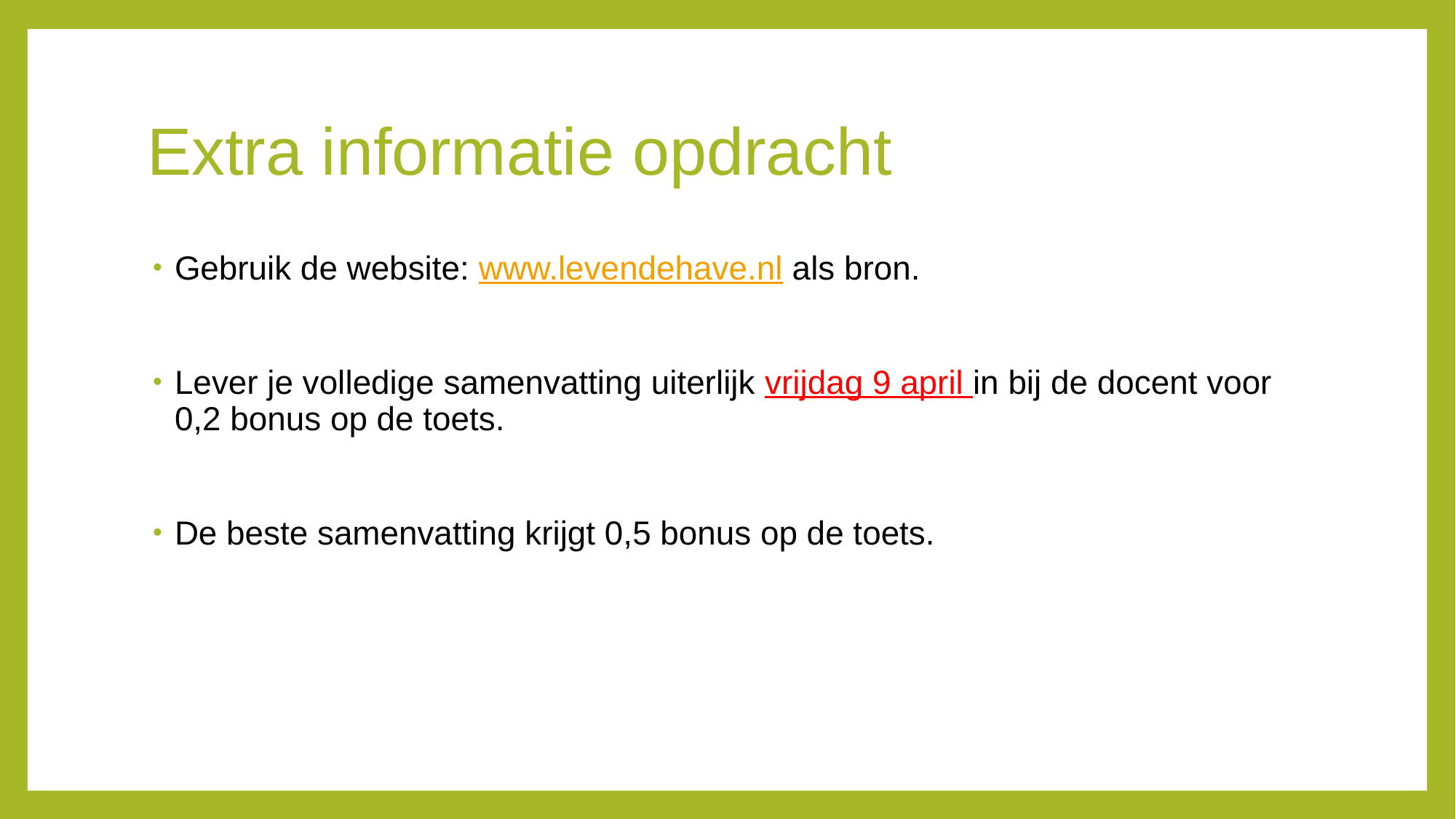

# Extra informatie opdracht
Gebruik de website: www.levendehave.nl als bron.

Lever je volledige samenvatting uiterlijk vrijdag 9 april in bij de docent voor 0,2 bonus op de toets.

De beste samenvatting krijgt 0,5 bonus op de toets.